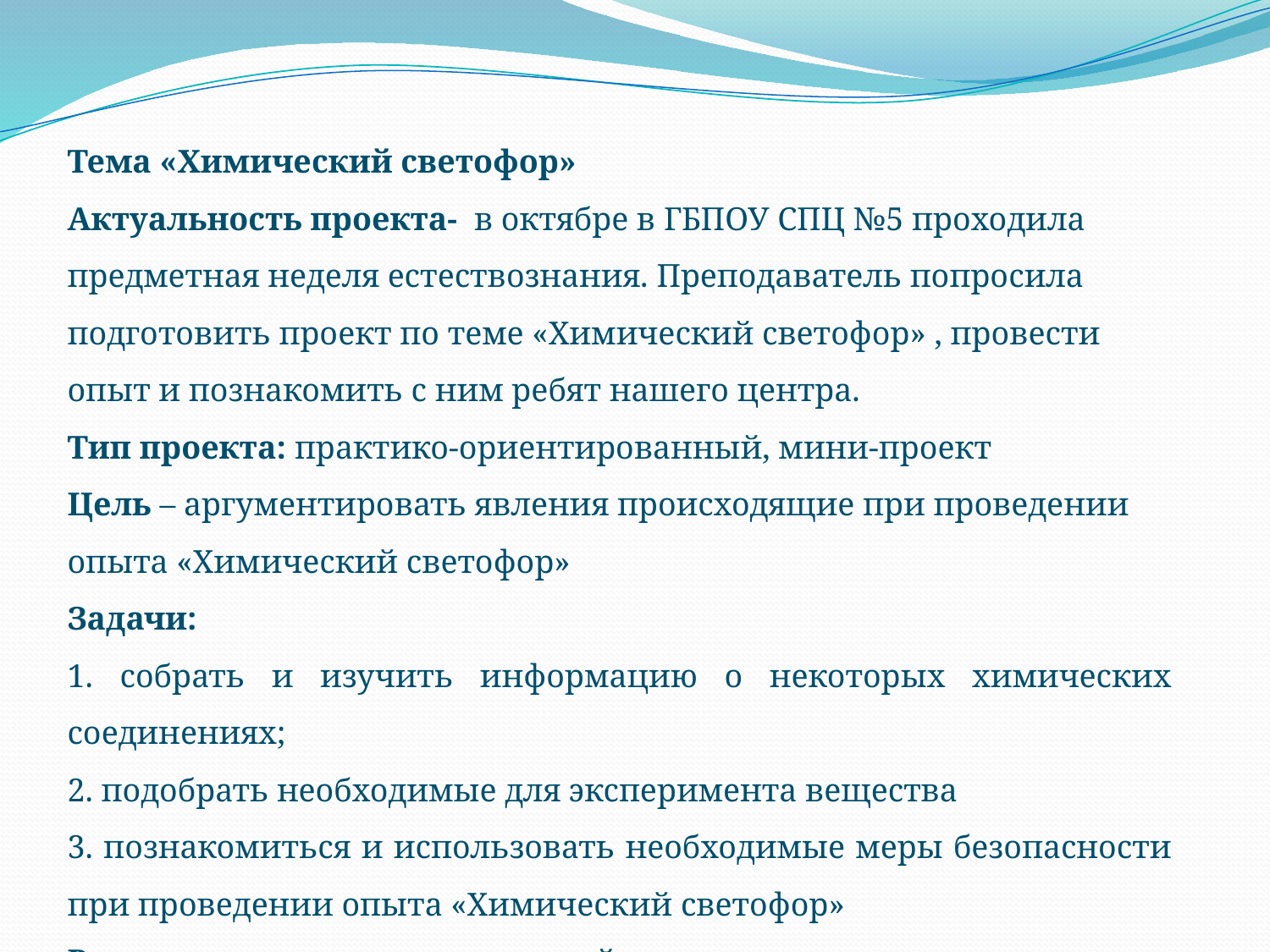

Тема «Химический светофор»
Актуальность проекта-  в октябре в ГБПОУ СПЦ №5 проходила предметная неделя естествознания. Преподаватель попросила подготовить проект по теме «Химический светофор» , провести опыт и познакомить с ним ребят нашего центра.
Тип проекта: практико-ориентированный, мини-проект
Цель – аргументировать явления происходящие при проведении опыта «Химический светофор»
Задачи:
1. собрать и изучить информацию о некоторых химических соединениях;
2. подобрать необходимые для эксперимента вещества
3. познакомиться и использовать необходимые меры безопасности при проведении опыта «Химический светофор»
Результат- создание электронной презентации